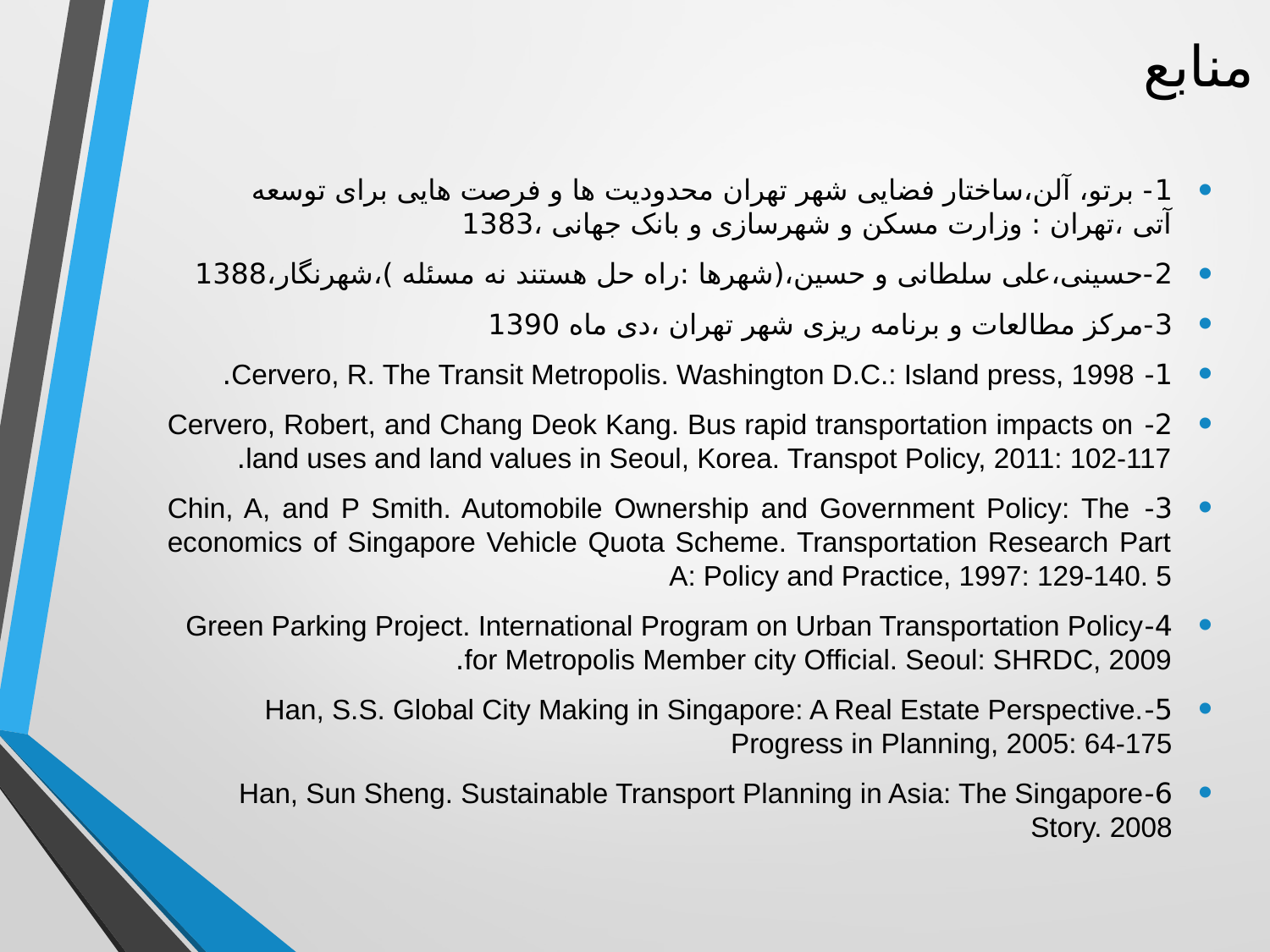

# منابع
1- برتو، آلن،ساختار فضایی شهر تهران محدودیت ها و فرصت هایی برای توسعه آتی ،تهران : وزارت مسکن و شهرسازی و بانک جهانی ،1383
2-حسینی،علی سلطانی و حسین،(شهرها :راه حل هستند نه مسئله )،شهرنگار،1388
3-مرکز مطالعات و برنامه ریزی شهر تهران ،دی ماه 1390
1- Cervero, R. The Transit Metropolis. Washington D.C.: Island press, 1998.
2- Cervero, Robert, and Chang Deok Kang. Bus rapid transportation impacts on land uses and land values in Seoul, Korea. Transpot Policy, 2011: 102-117.
3- Chin, A, and P Smith. Automobile Ownership and Government Policy: The economics of Singapore Vehicle Quota Scheme. Transportation Research Part A: Policy and Practice, 1997: 129-140. 5
4-Green Parking Project. International Program on Urban Transportation Policy for Metropolis Member city Official. Seoul: SHRDC, 2009.
5-Han, S.S. Global City Making in Singapore: A Real Estate Perspective. Progress in Planning, 2005: 64-175
6-Han, Sun Sheng. Sustainable Transport Planning in Asia: The Singapore Story. 2008